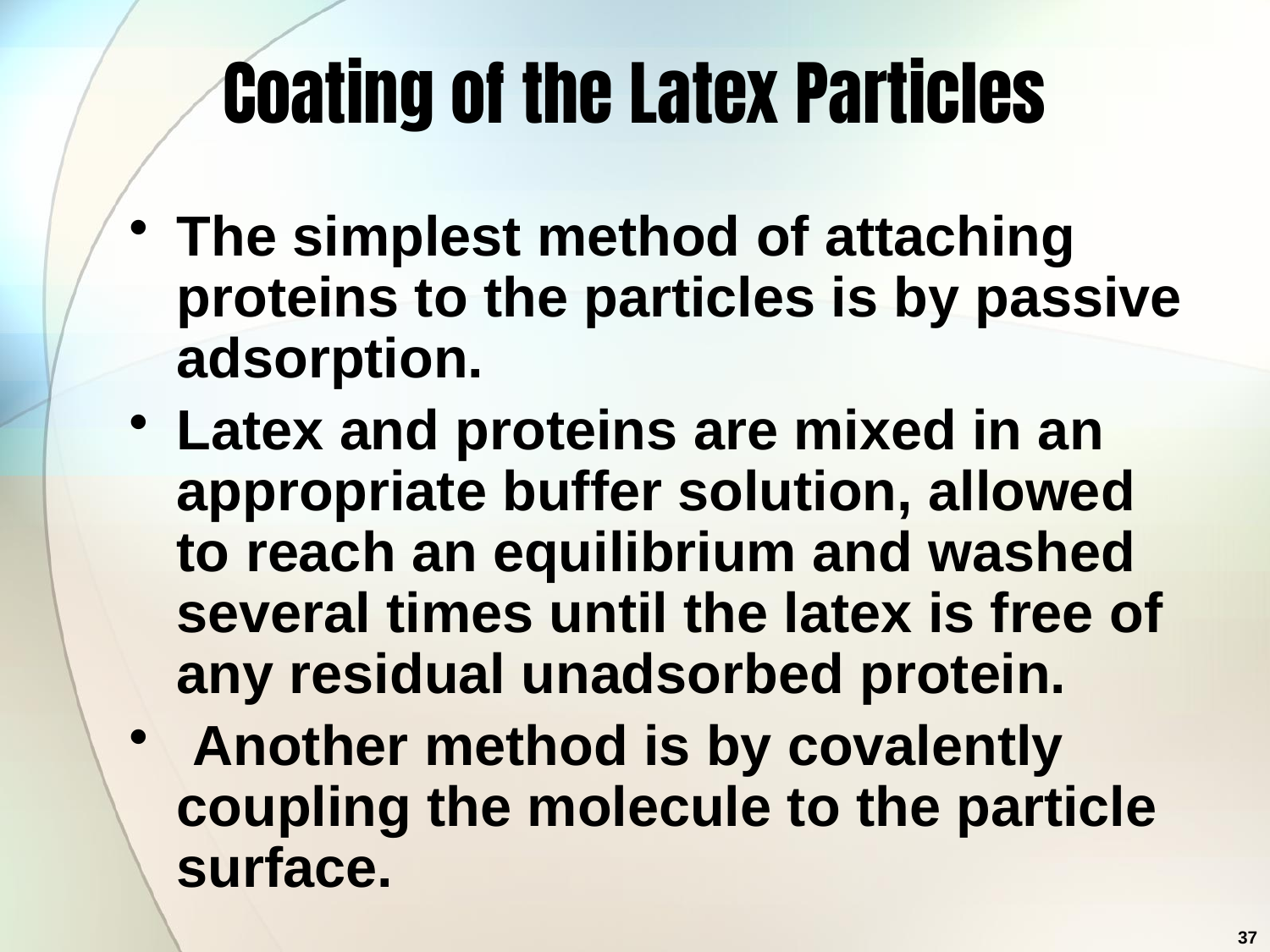

# Coating of the Latex Particles
The simplest method of attaching proteins to the particles is by passive adsorption.
Latex and proteins are mixed in an appropriate buffer solution, allowed to reach an equilibrium and washed several times until the latex is free of any residual unadsorbed protein.
 Another method is by covalently coupling the molecule to the particle surface.
37